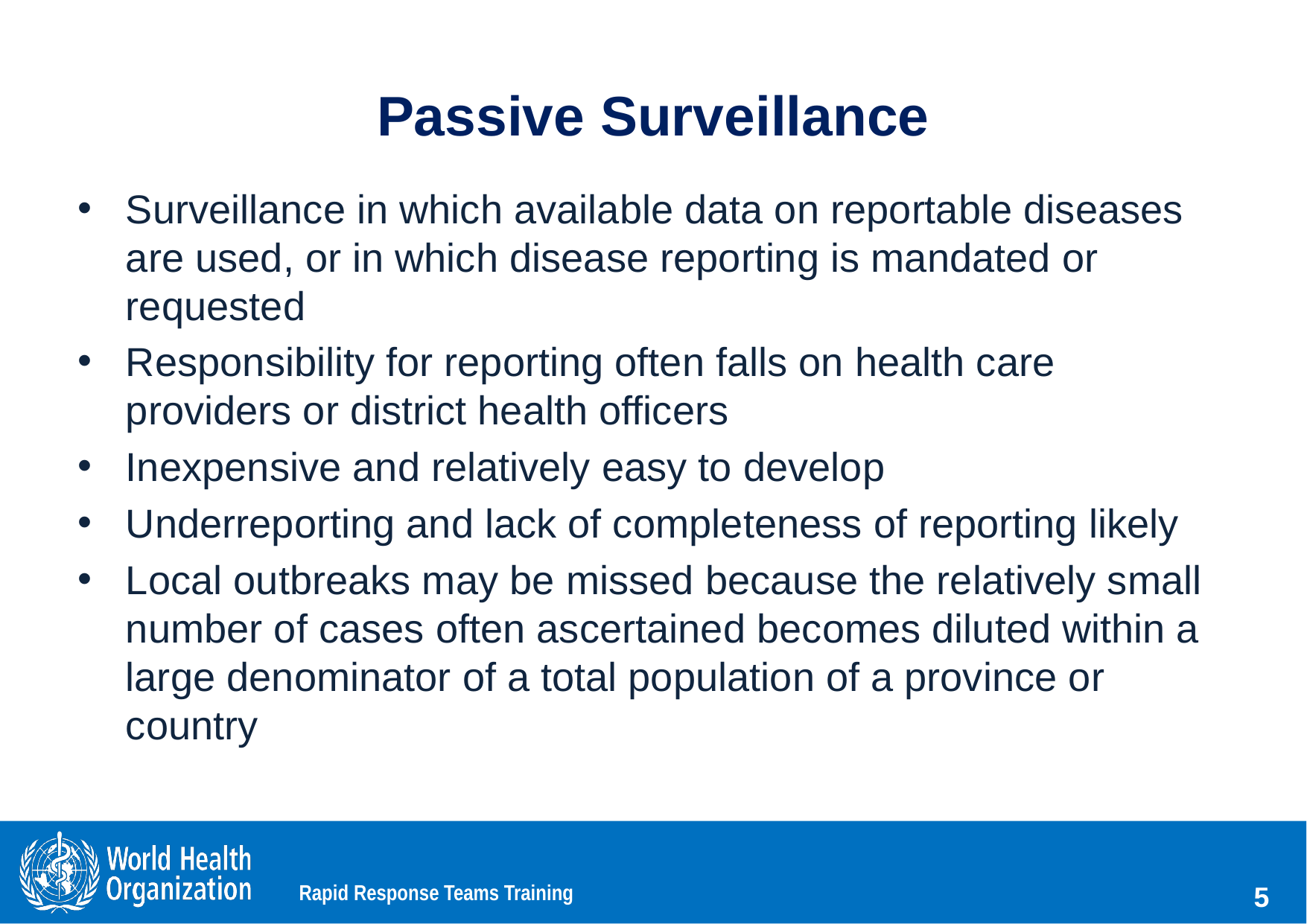

# Passive Surveillance
Surveillance in which available data on reportable diseases are used, or in which disease reporting is mandated or requested
Responsibility for reporting often falls on health care providers or district health officers
Inexpensive and relatively easy to develop
Underreporting and lack of completeness of reporting likely
Local outbreaks may be missed because the relatively small number of cases often ascertained becomes diluted within a large denominator of a total population of a province or country